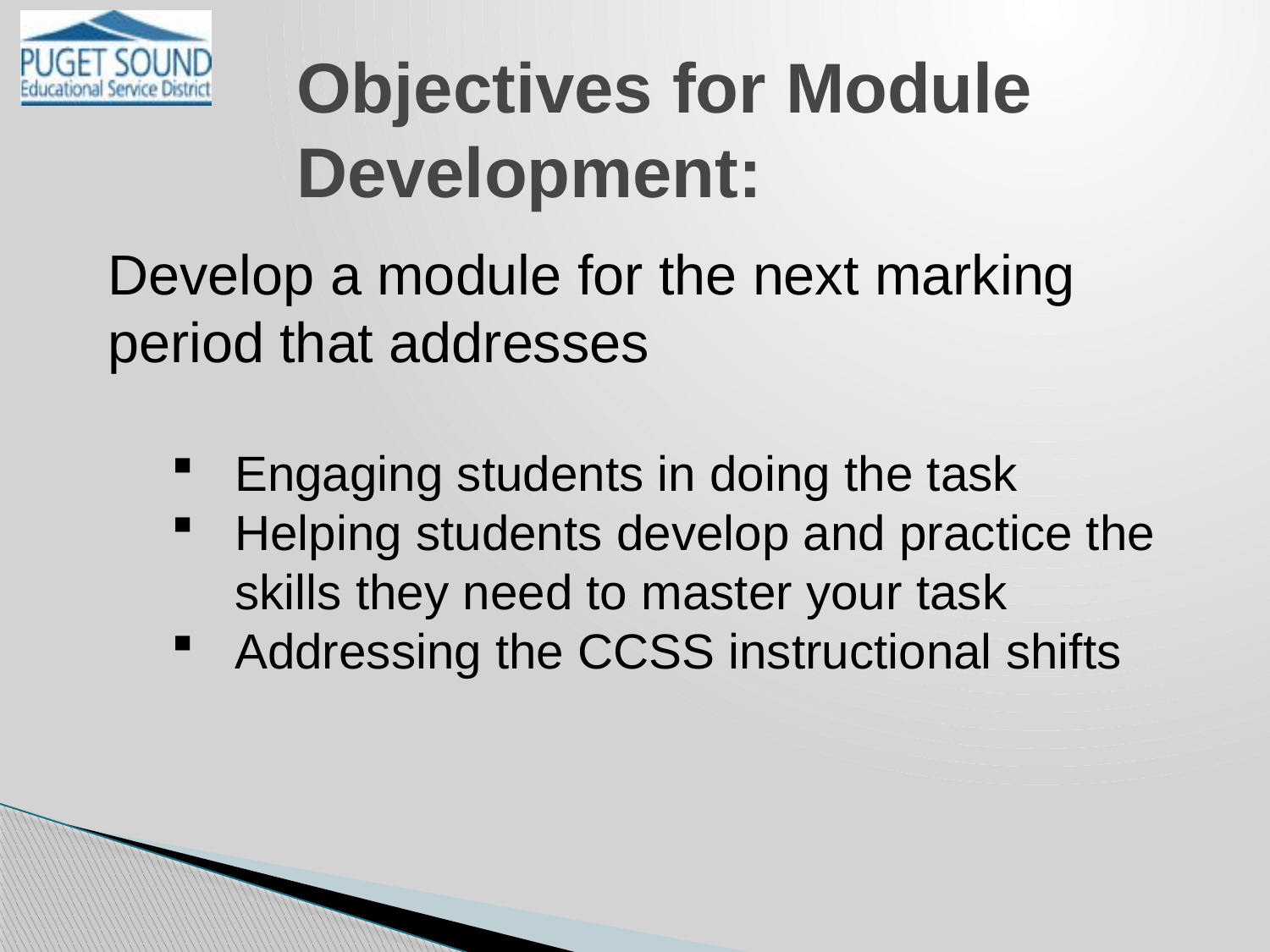

# Objectives for Module Development:
Develop a module for the next marking period that addresses

Engaging students in doing the task
Helping students develop and practice the skills they need to master your task
Addressing the CCSS instructional shifts